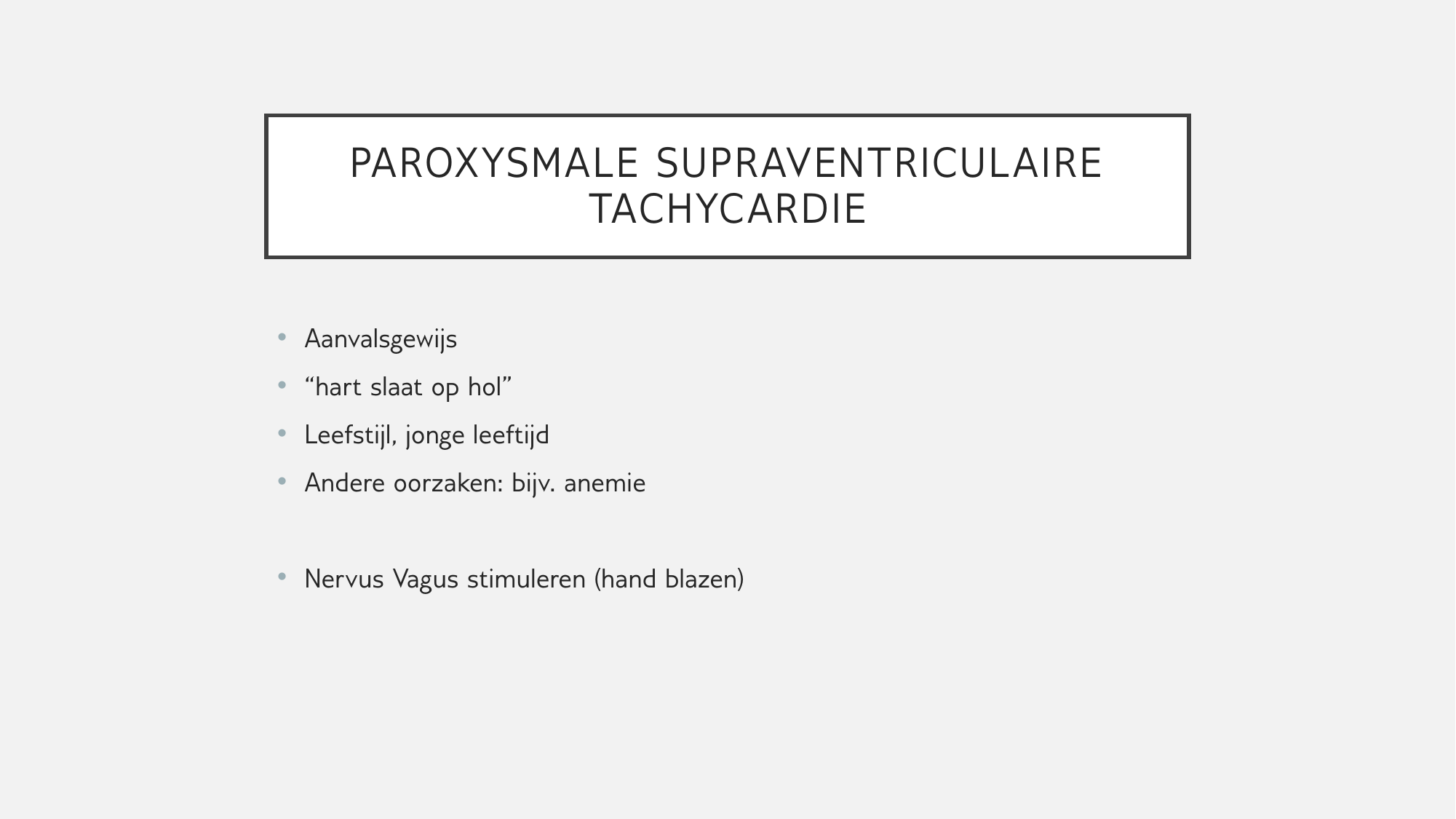

# Paroxysmale supraventriculaire tachycardie
Aanvalsgewijs
“hart slaat op hol”
Leefstijl, jonge leeftijd
Andere oorzaken: bijv. anemie

Nervus Vagus stimuleren (hand blazen)